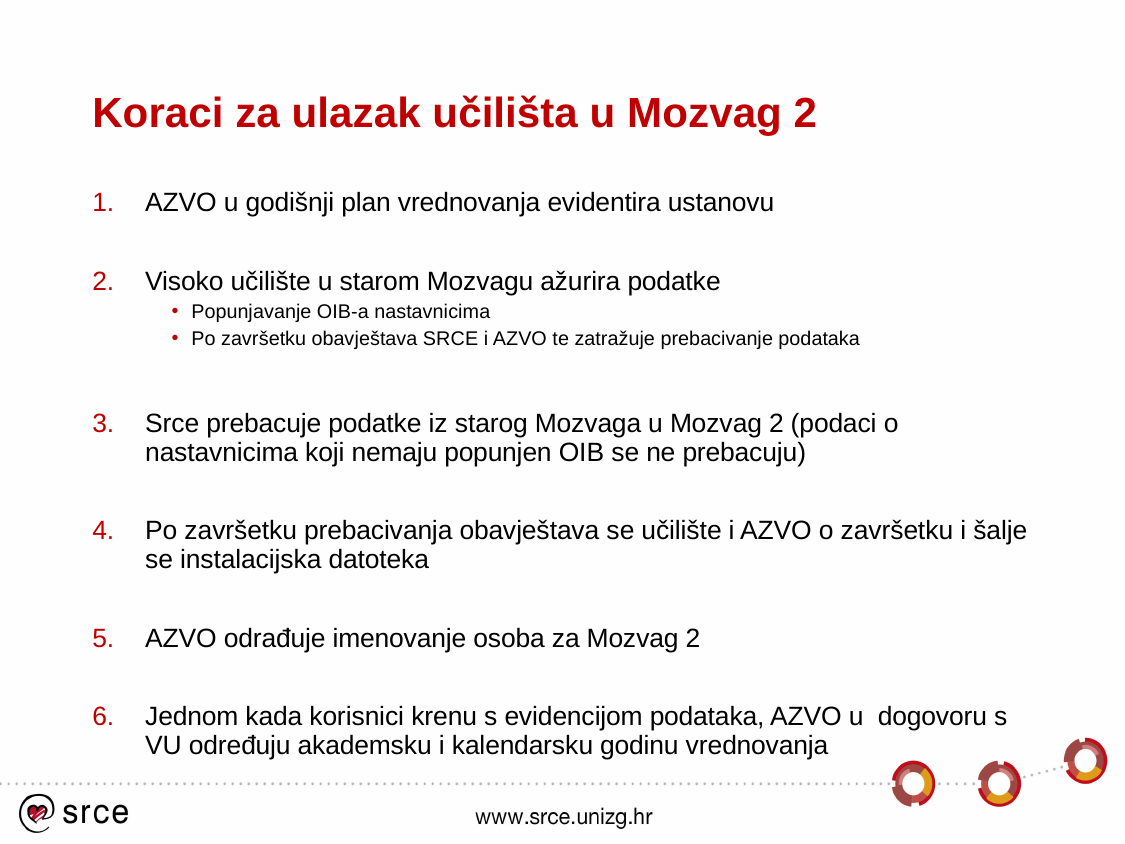

# Koraci za ulazak učilišta u Mozvag 2
AZVO u godišnji plan vrednovanja evidentira ustanovu

Visoko učilište u starom Mozvagu ažurira podatke
Popunjavanje OIB-a nastavnicima
Po završetku obavještava SRCE i AZVO te zatražuje prebacivanje podataka

Srce prebacuje podatke iz starog Mozvaga u Mozvag 2 (podaci o nastavnicima koji nemaju popunjen OIB se ne prebacuju)

Po završetku prebacivanja obavještava se učilište i AZVO o završetku i šalje se instalacijska datoteka

AZVO odrađuje imenovanje osoba za Mozvag 2

Jednom kada korisnici krenu s evidencijom podataka, AZVO u  dogovoru s VU određuju akademsku i kalendarsku godinu vrednovanja